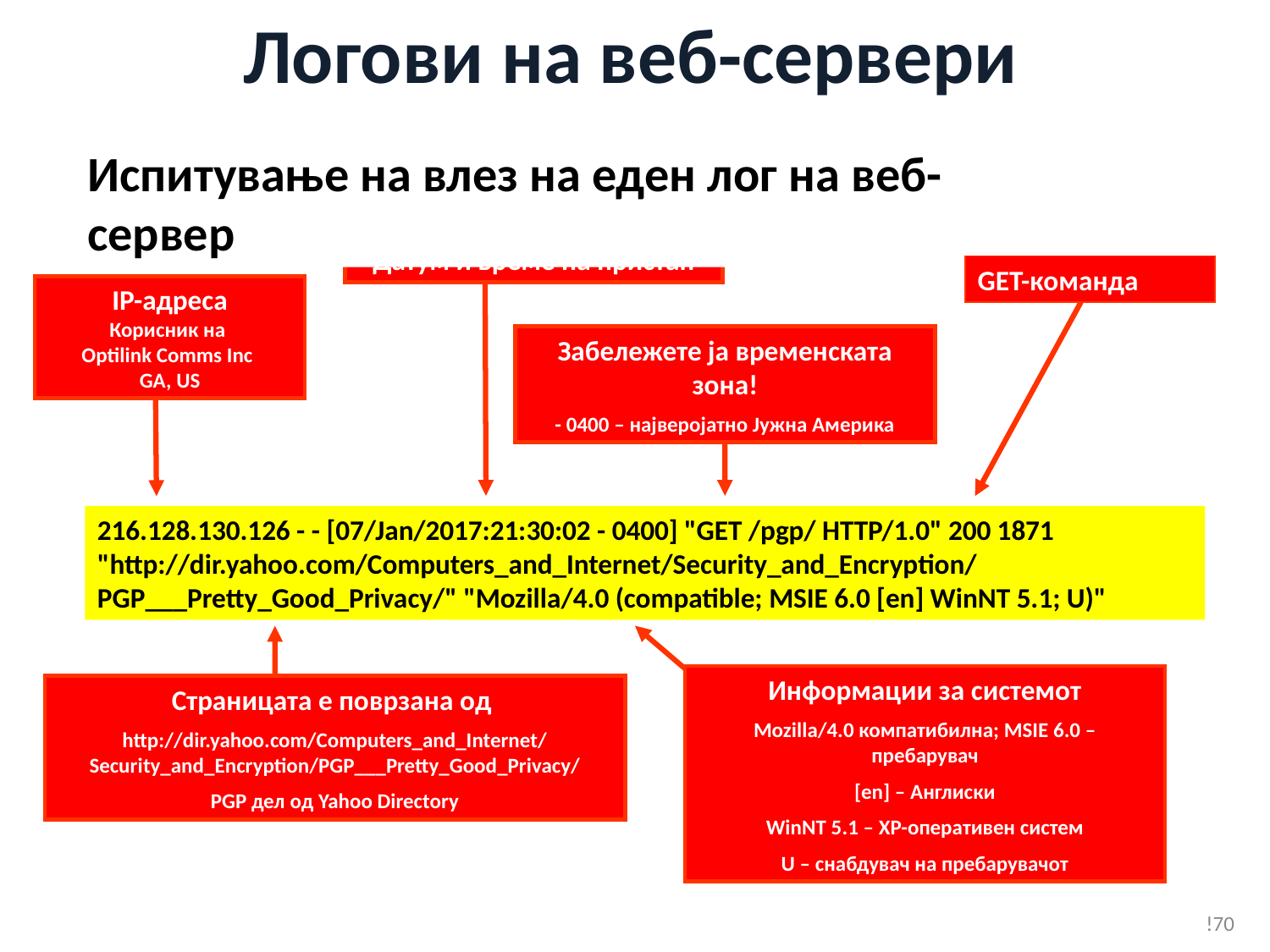

# Логови на веб-сервери
Испитување на влез на еден лог на веб-сервер
Датум и време на пристап
GET-команда

IP-адреса
Корисник на
Optilink Comms Inc
GA, US

Забележете ја временската зона!
- 0400 – најверојатно Јужна Америка

216.128.130.126 - - [07/Jan/2017:21:30:02 - 0400] "GET /pgp/ HTTP/1.0" 200 1871 "http://dir.yahoo.com/Computers_and_Internet/Security_and_Encryption/PGP___Pretty_Good_Privacy/" "Mozilla/4.0 (compatible; MSIE 6.0 [en] WinNT 5.1; U)"

Информации за системот
Mozilla/4.0 компатибилна; MSIE 6.0 – пребарувач
[en] – Англиски
WinNT 5.1 – XP-оперативен систем
U – снабдувач на пребарувачот
Страницата е поврзана од
http://dir.yahoo.com/Computers_and_Internet/Security_and_Encryption/PGP___Pretty_Good_Privacy/
PGP дел од Yahoo Directory
!70